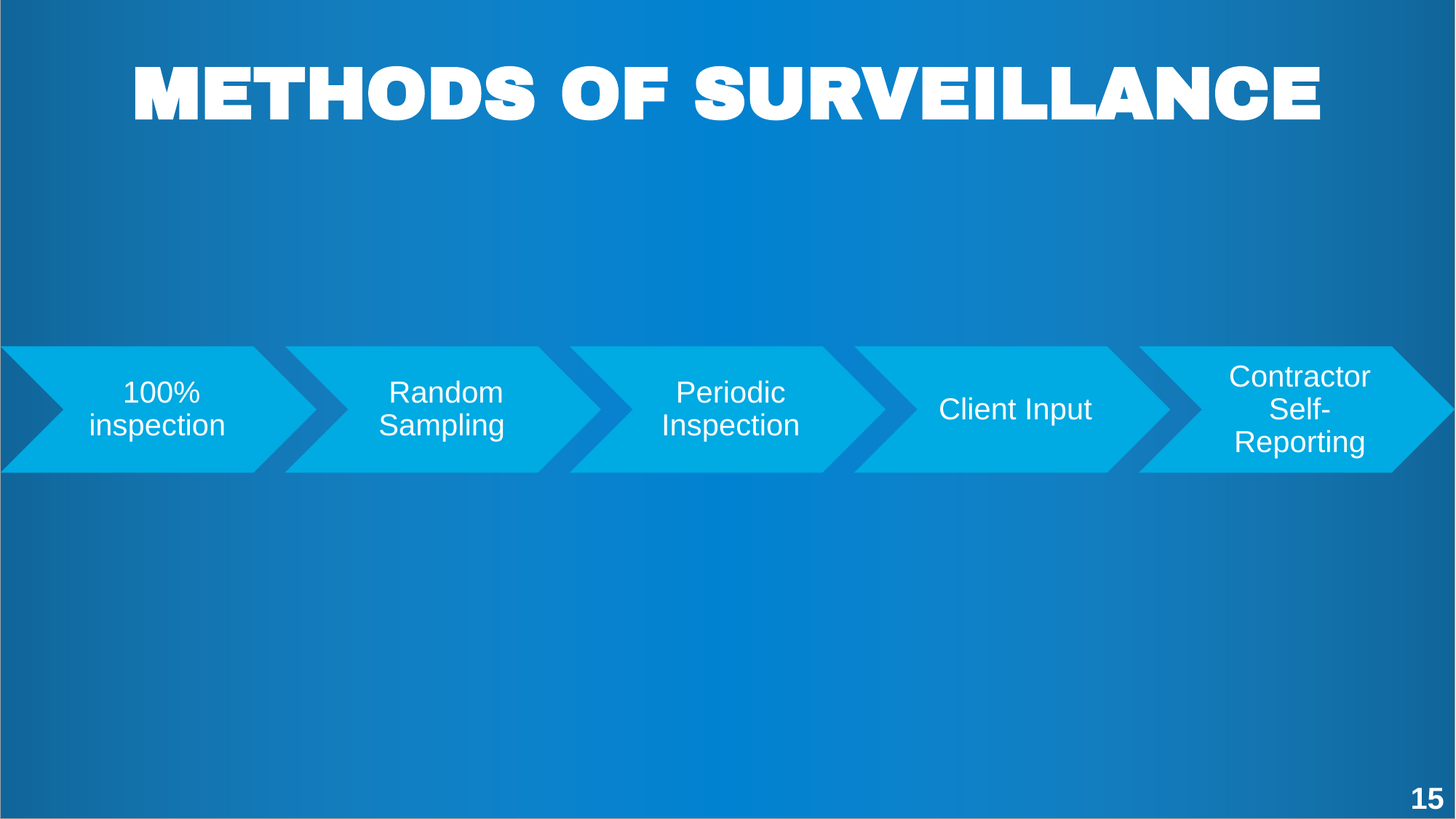

100% inspection
Random Sampling
Periodic Inspection
Client Input
Contractor Self-Reporting
METHODS OF SURVEILLANCE
15